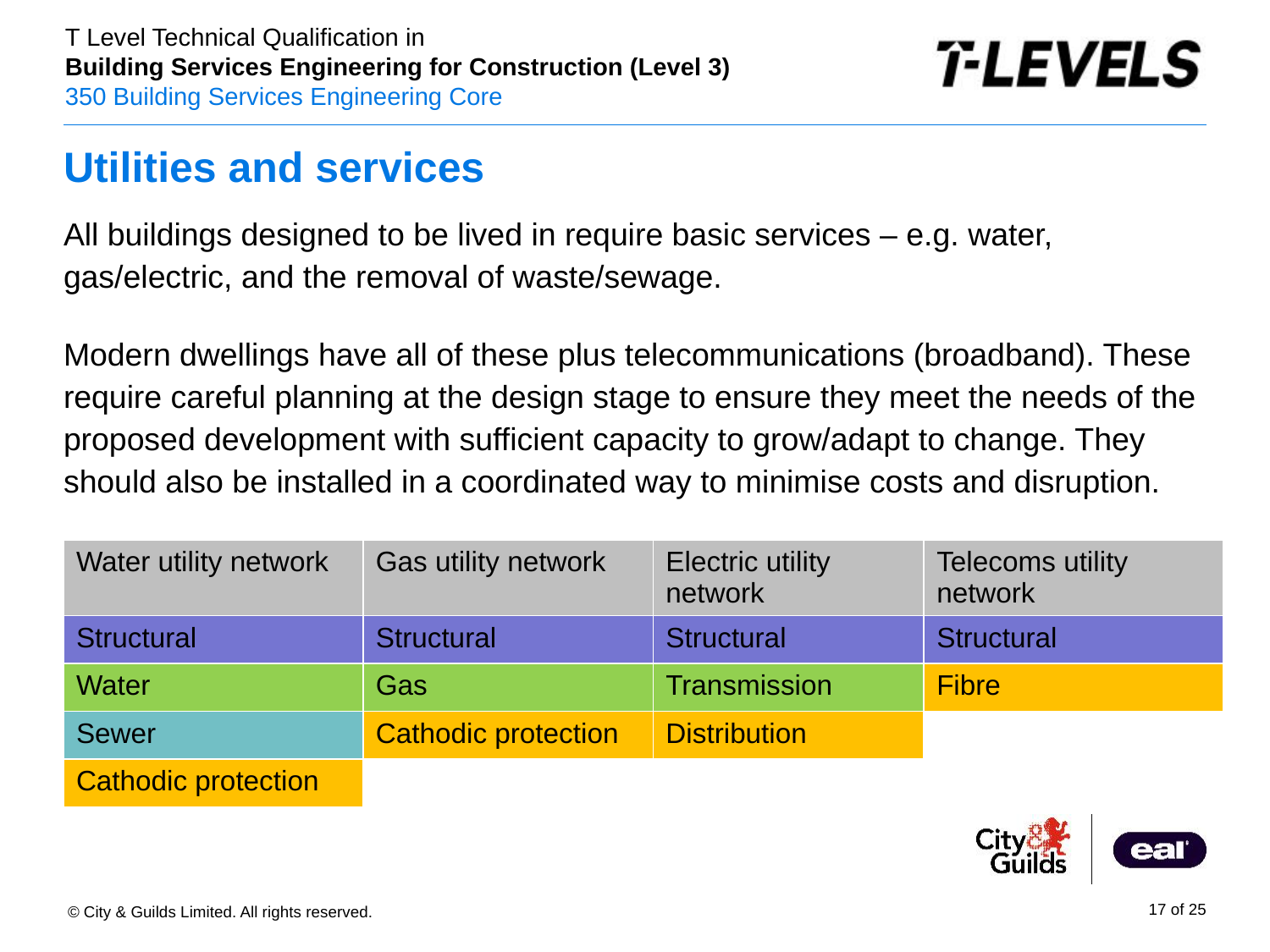

# Utilities and services
All buildings designed to be lived in require basic services – e.g. water, gas/electric, and the removal of waste/sewage.
Modern dwellings have all of these plus telecommunications (broadband). These require careful planning at the design stage to ensure they meet the needs of the proposed development with sufficient capacity to grow/adapt to change. They should also be installed in a coordinated way to minimise costs and disruption.

| Water utility network | Gas utility network | Electric utility network | Telecoms utility network |
| --- | --- | --- | --- |
| Structural | Structural | Structural | Structural |
| Water | Gas | Transmission | Fibre |
| Sewer | Cathodic protection | Distribution |  |
| Cathodic protection |  |  |  |